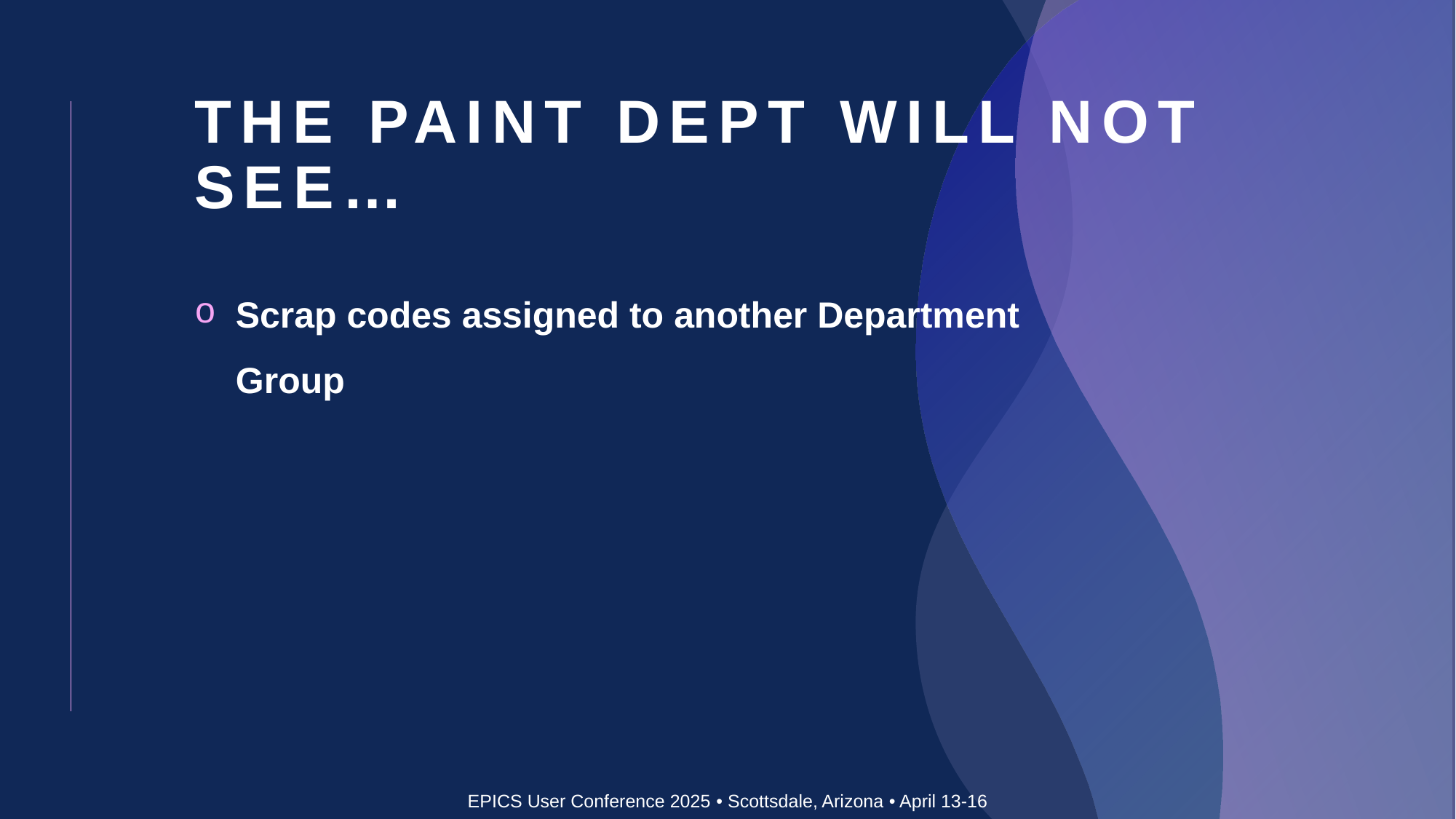

# The paint dept will not see…
Scrap codes assigned to another Department Group